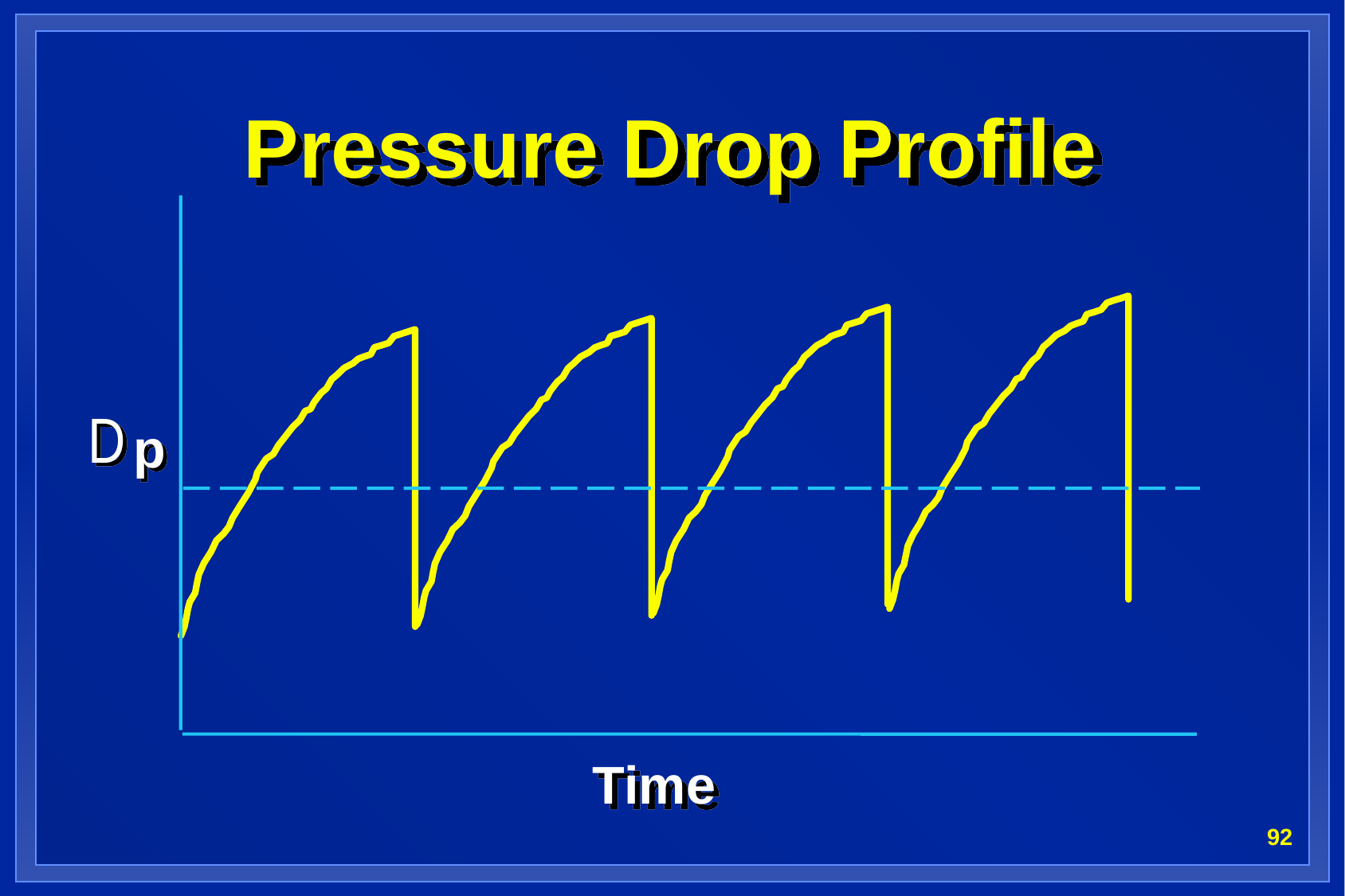

# Pressure Drop Profile

p

Time
92